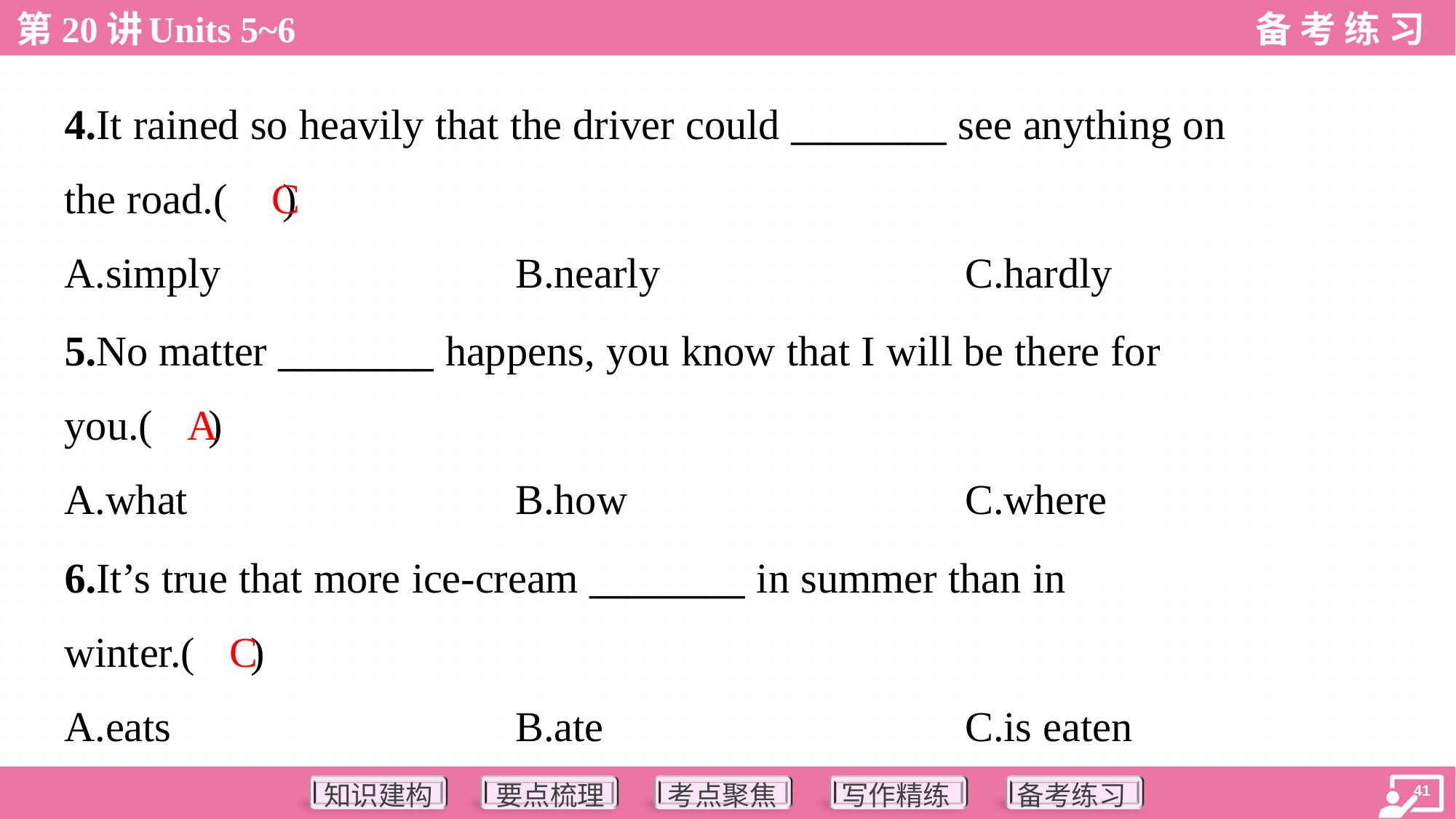

4.It rained so heavily that the driver could ________ see anything on
the road.(     )
C
A.simply	B.nearly	C.hardly
5.No matter ________ happens, you know that I will be there for
you.(     )
A
A.what	B.how	C.where
6.It’s true that more ice-cream ________ in summer than in
winter.(     )
C
A.eats	B.ate	C.is eaten